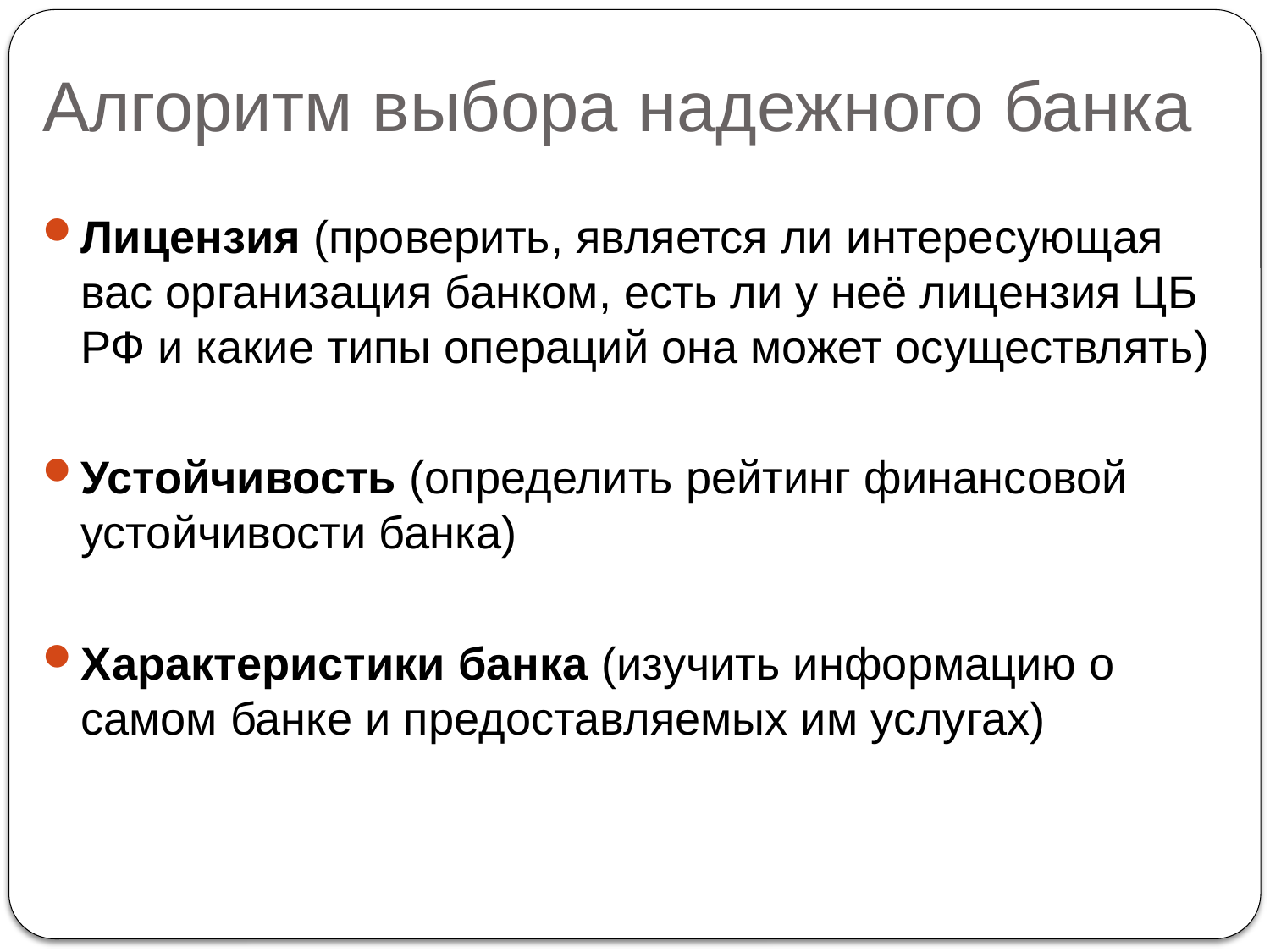

# Алгоритм выбора надежного банка
Лицензия (проверить, является ли интересующая вас организация банком, есть ли у неё лицензия ЦБ РФ и какие типы операций она может осуществлять)

Устойчивость (определить рейтинг финансовой устойчивости банка)

Характеристики банка (изучить информацию о самом банке и предоставляемых им услугах)